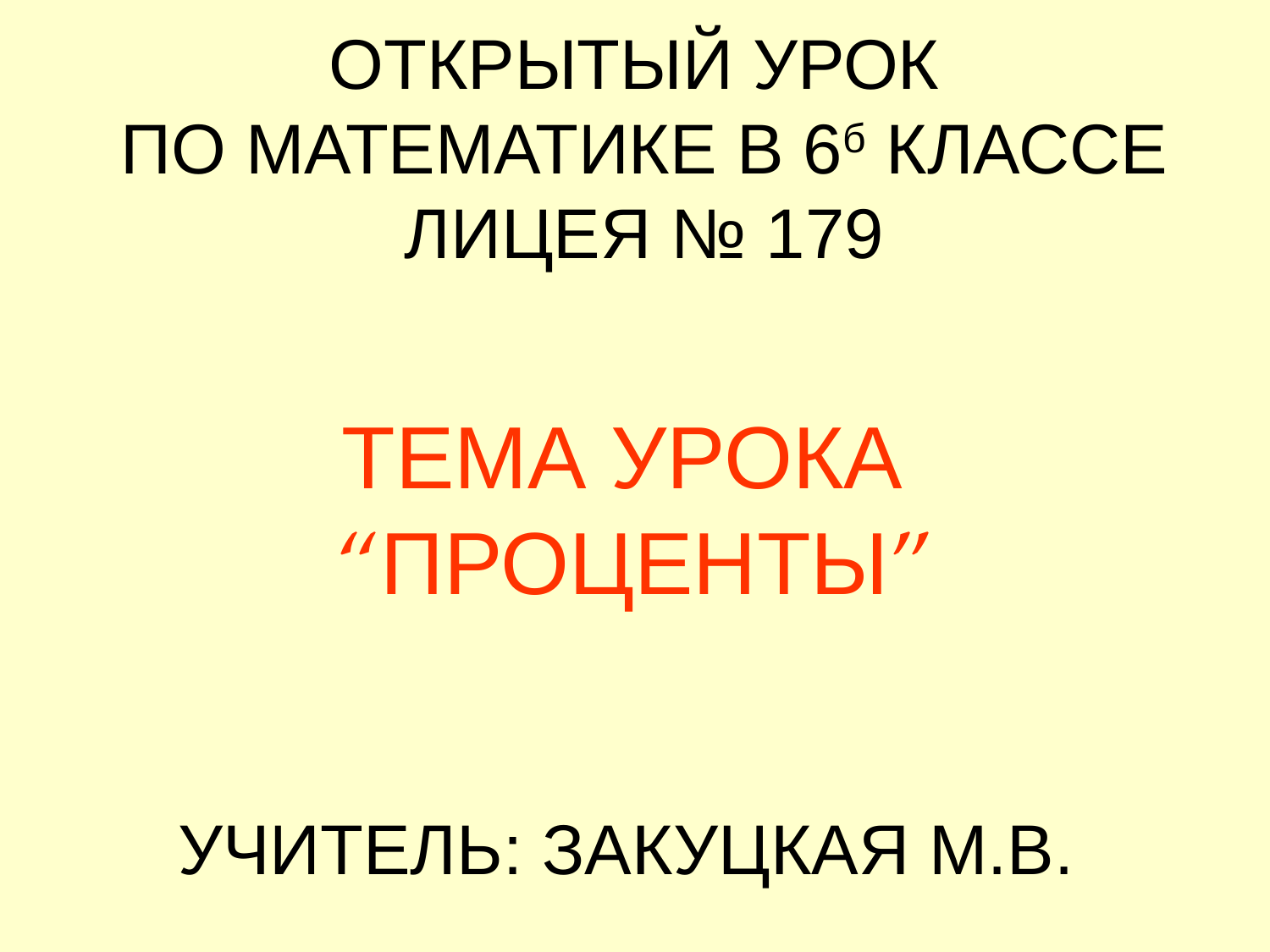

# ОТКРЫТЫЙ УРОК ПО МАТЕМАТИКЕ В 6б КЛАССЕ ЛИЦЕЯ № 179
ТЕМА УРОКА
“ПРОЦЕНТЫ”
УЧИТЕЛЬ: ЗАКУЦКАЯ М.В.